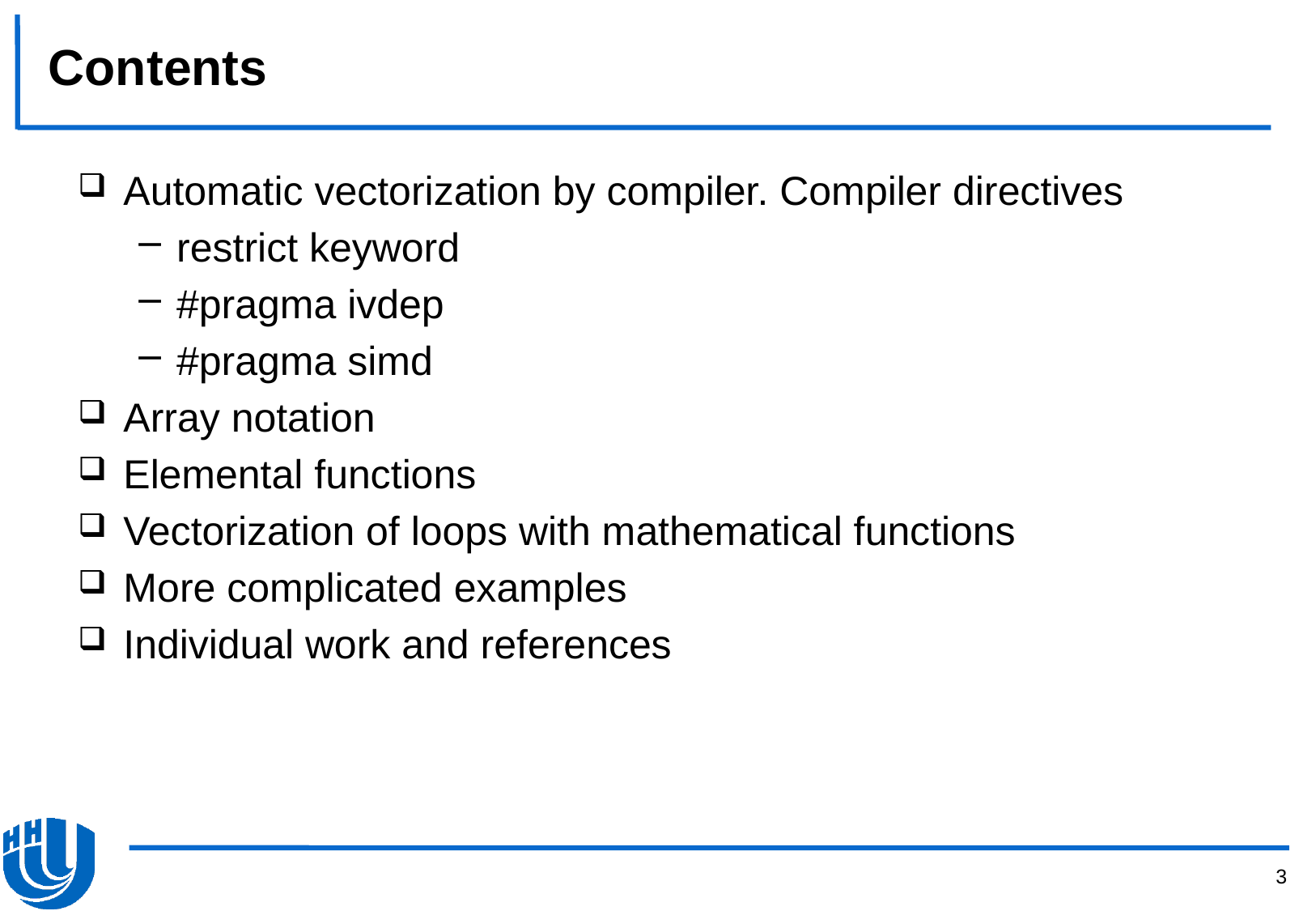

# Contents
Automatic vectorization by compiler. Compiler directives
restrict keyword
#pragma ivdep
#pragma simd
Array notation
Elemental functions
Vectorization of loops with mathematical functions
More complicated examples
Individual work and references